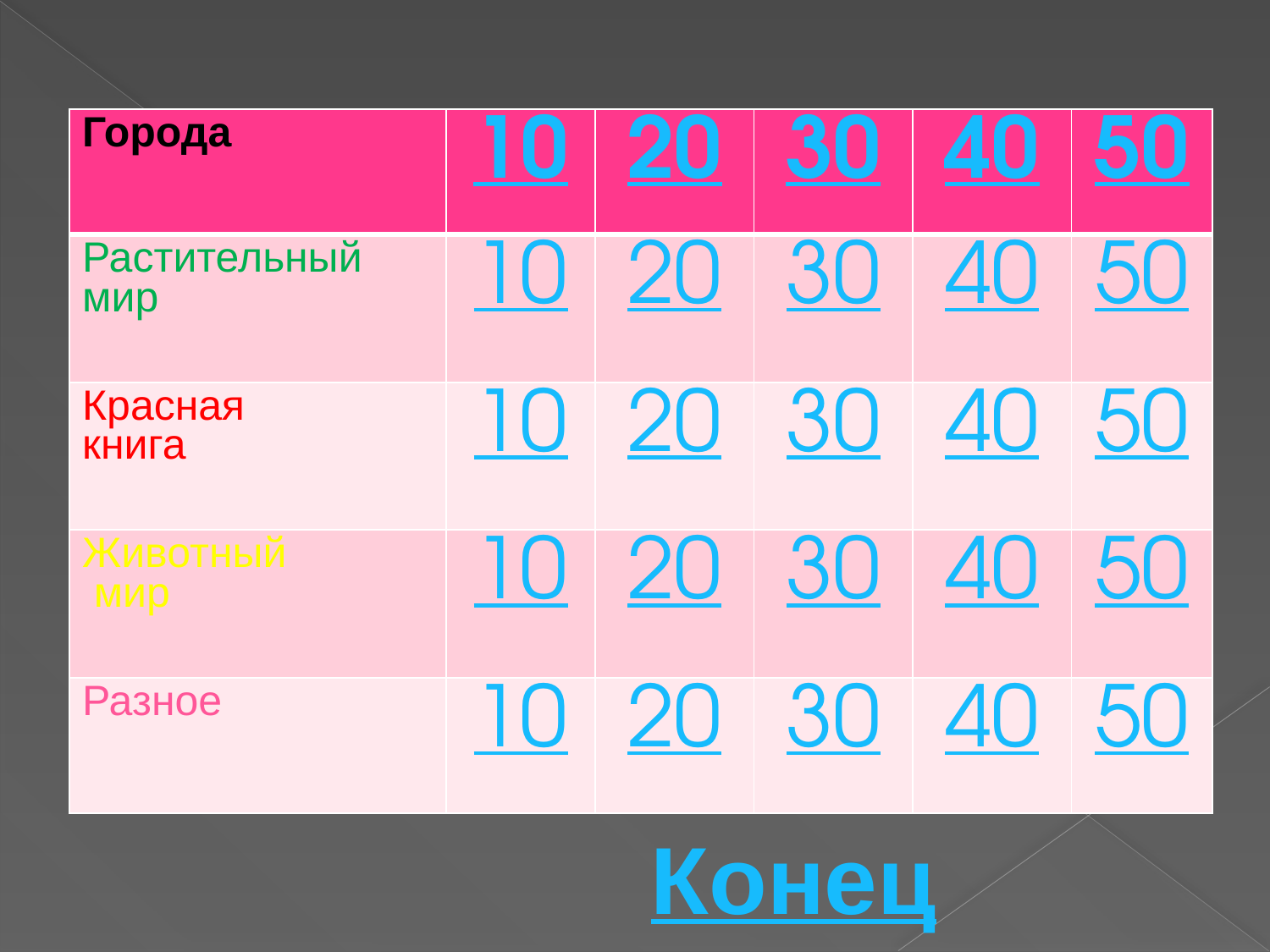

#
| Города | 10 | 20 | 30 | 40 | 50 |
| --- | --- | --- | --- | --- | --- |
| Растительный мир | 10 | 20 | 30 | 40 | 50 |
| Красная книга | 10 | 20 | 30 | 40 | 50 |
| Животный мир | 10 | 20 | 30 | 40 | 50 |
| Разное | 10 | 20 | 30 | 40 | 50 |
Конец